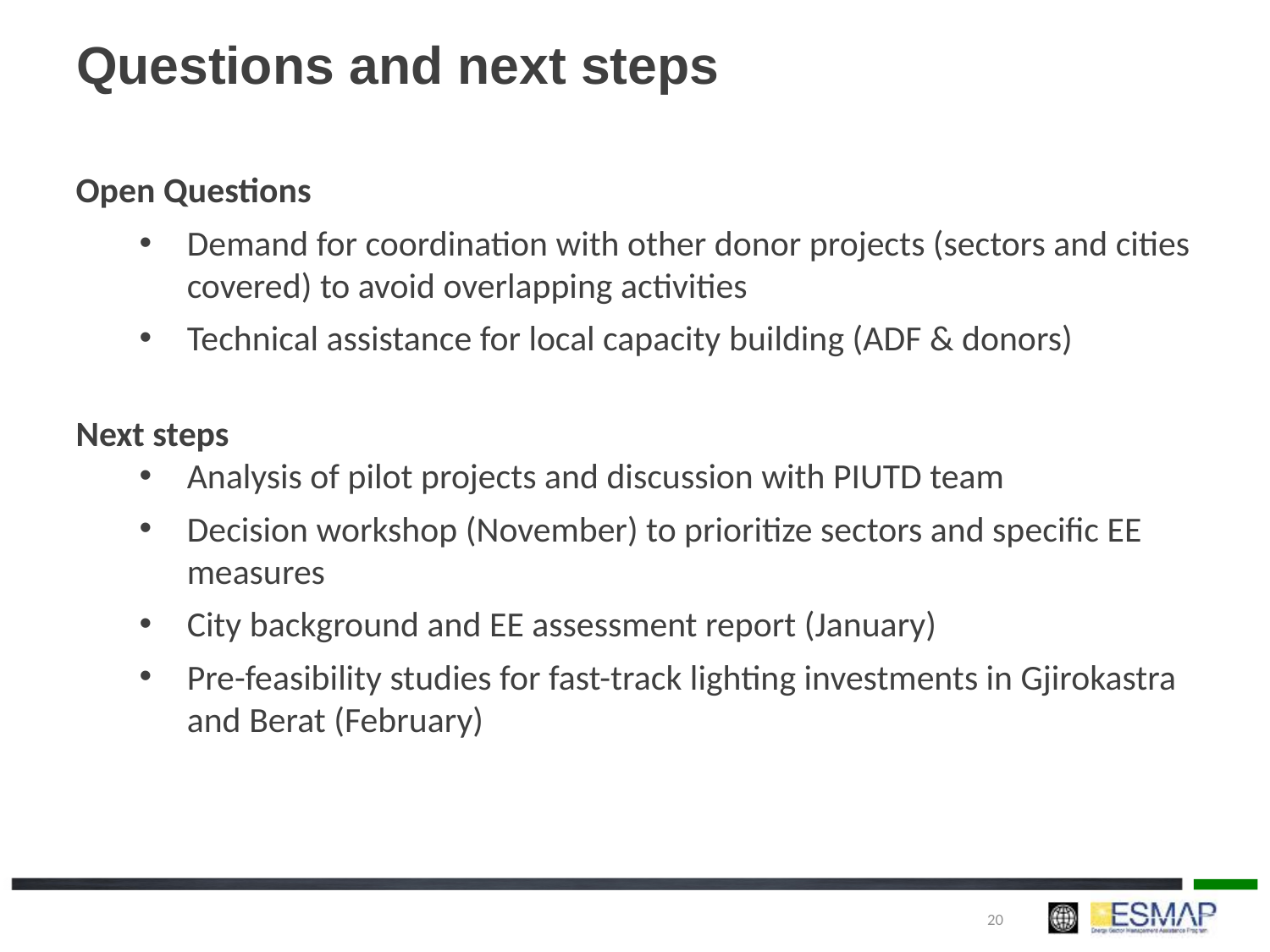

# Questions and next steps
Open Questions
Demand for coordination with other donor projects (sectors and cities covered) to avoid overlapping activities
Technical assistance for local capacity building (ADF & donors)

Next steps
Analysis of pilot projects and discussion with PIUTD team
Decision workshop (November) to prioritize sectors and specific EE measures
City background and EE assessment report (January)
Pre-feasibility studies for fast-track lighting investments in Gjirokastra and Berat (February)
20